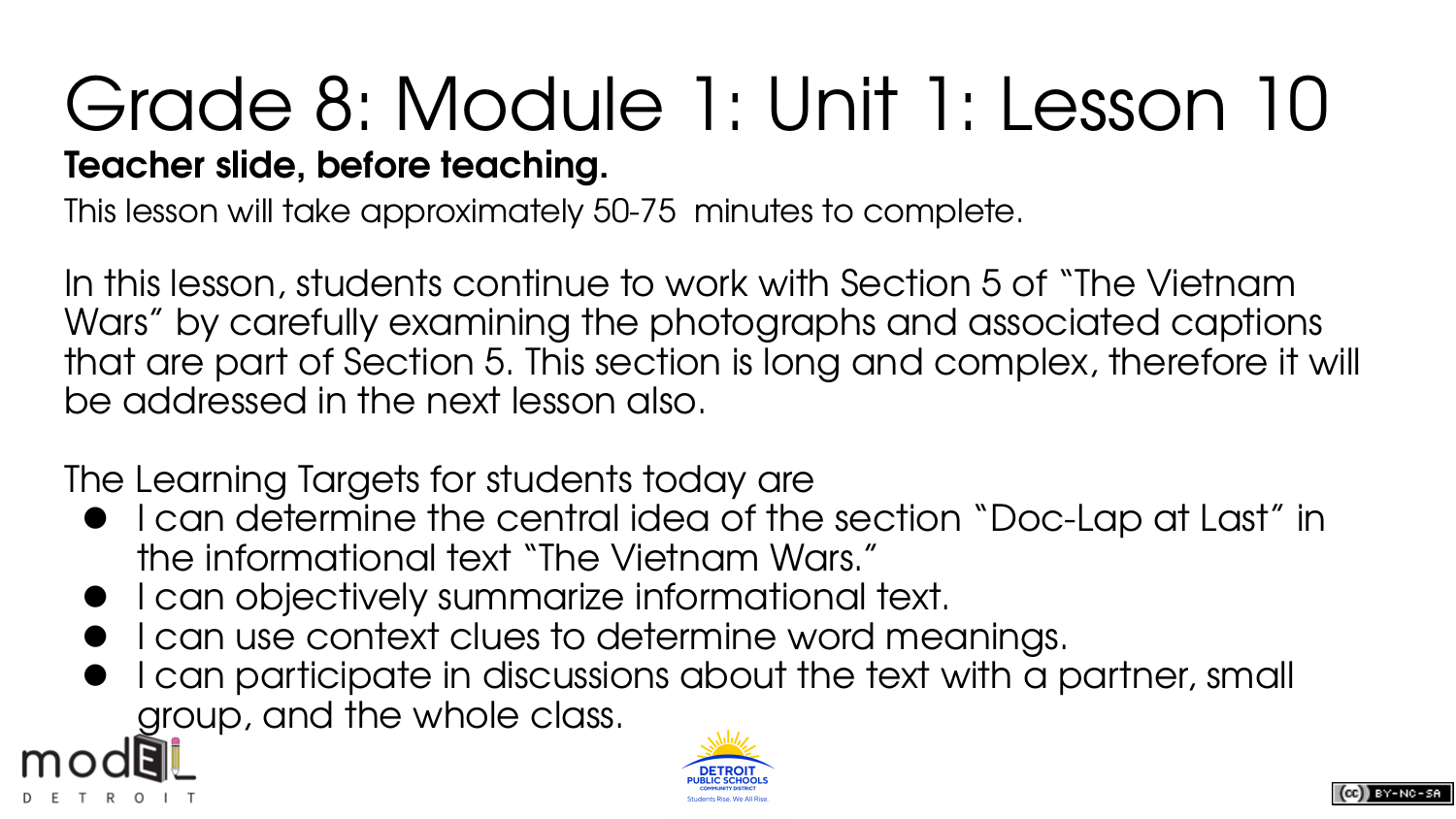

# Grade 8: Module 1: Unit 1: Lesson 10 Teacher slide, before teaching.
This lesson will take approximately 50-75  minutes to complete.

In this lesson, students continue to work with Section 5 of “The Vietnam Wars” by carefully examining the photographs and associated captions that are part of Section 5. This section is long and complex, therefore it will be addressed in the next lesson also.
The Learning Targets for students today are
I can determine the central idea of the section “Doc-Lap at Last” in the informational text “The Vietnam Wars.”
I can objectively summarize informational text.
I can use context clues to determine word meanings.
I can participate in discussions about the text with a partner, small group, and the whole class.